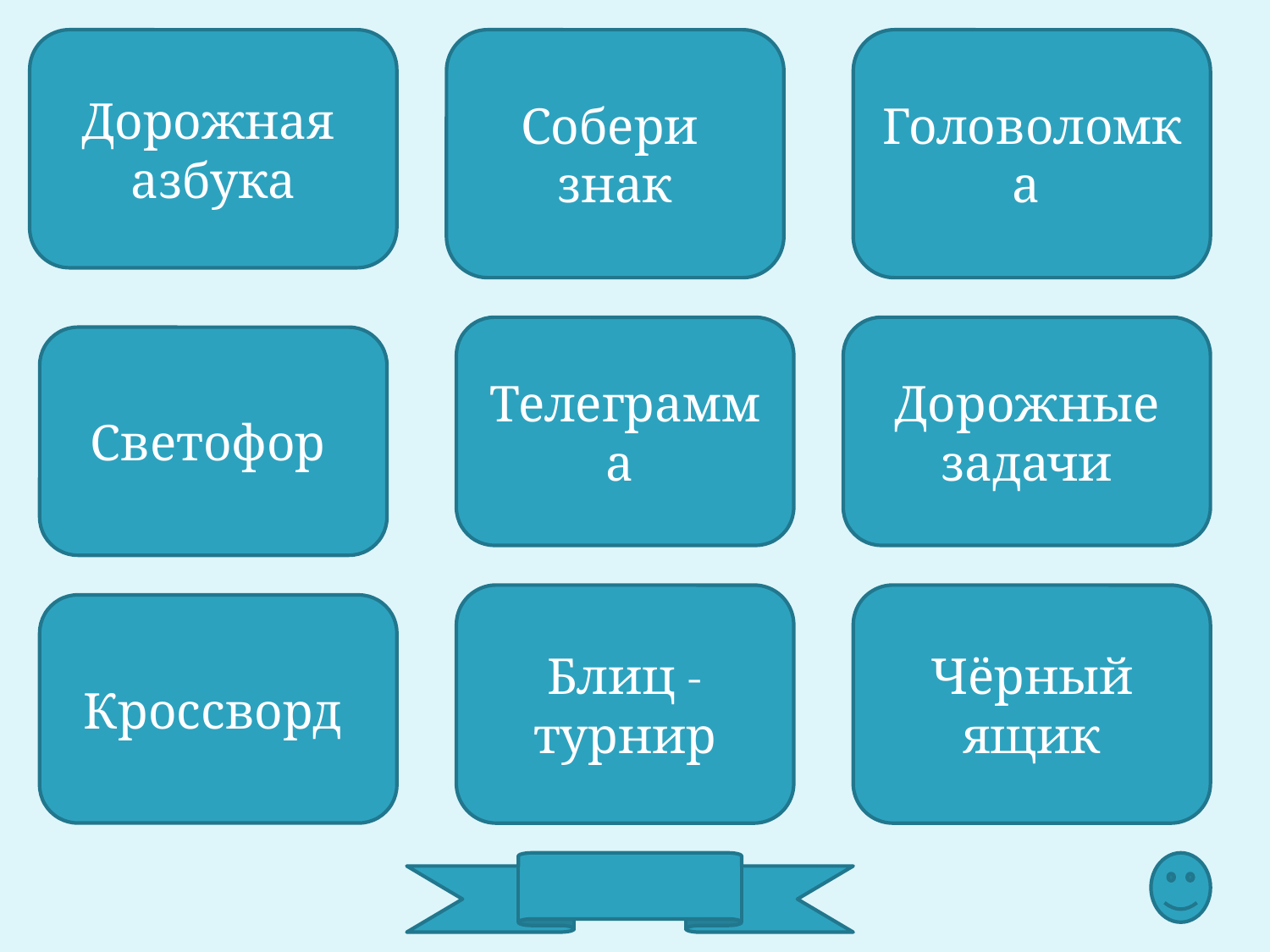

Дорожная
азбука
Собери
знак
Головоломка
Телеграмма
Дорожные задачи
Светофор
Блиц - турнир
Чёрный ящик
Кроссворд